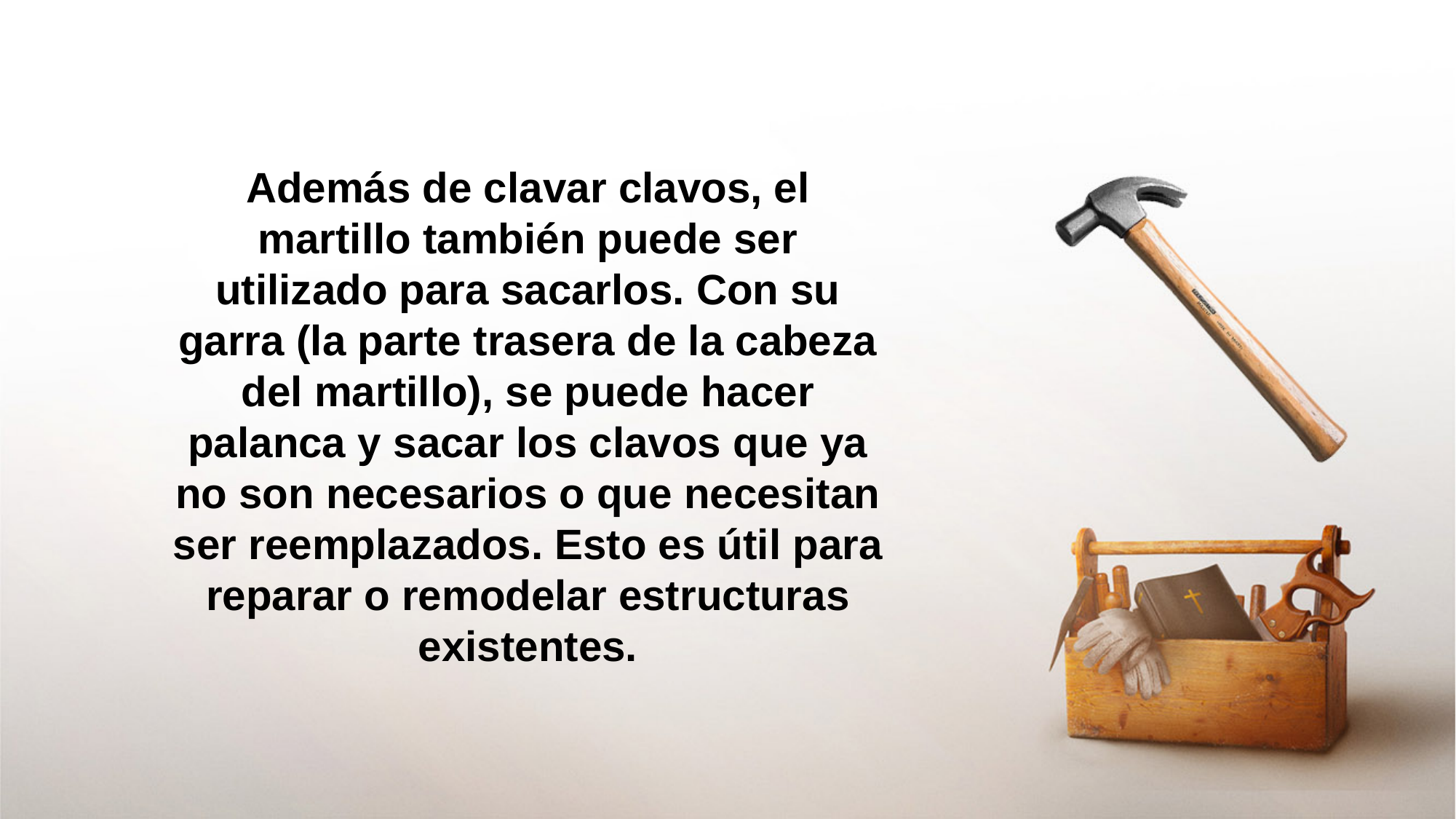

Además de clavar clavos, el martillo también puede ser utilizado para sacarlos. Con su garra (la parte trasera de la cabeza del martillo), se puede hacer palanca y sacar los clavos que ya no son necesarios o que necesitan ser reemplazados. Esto es útil para reparar o remodelar estructuras existentes.